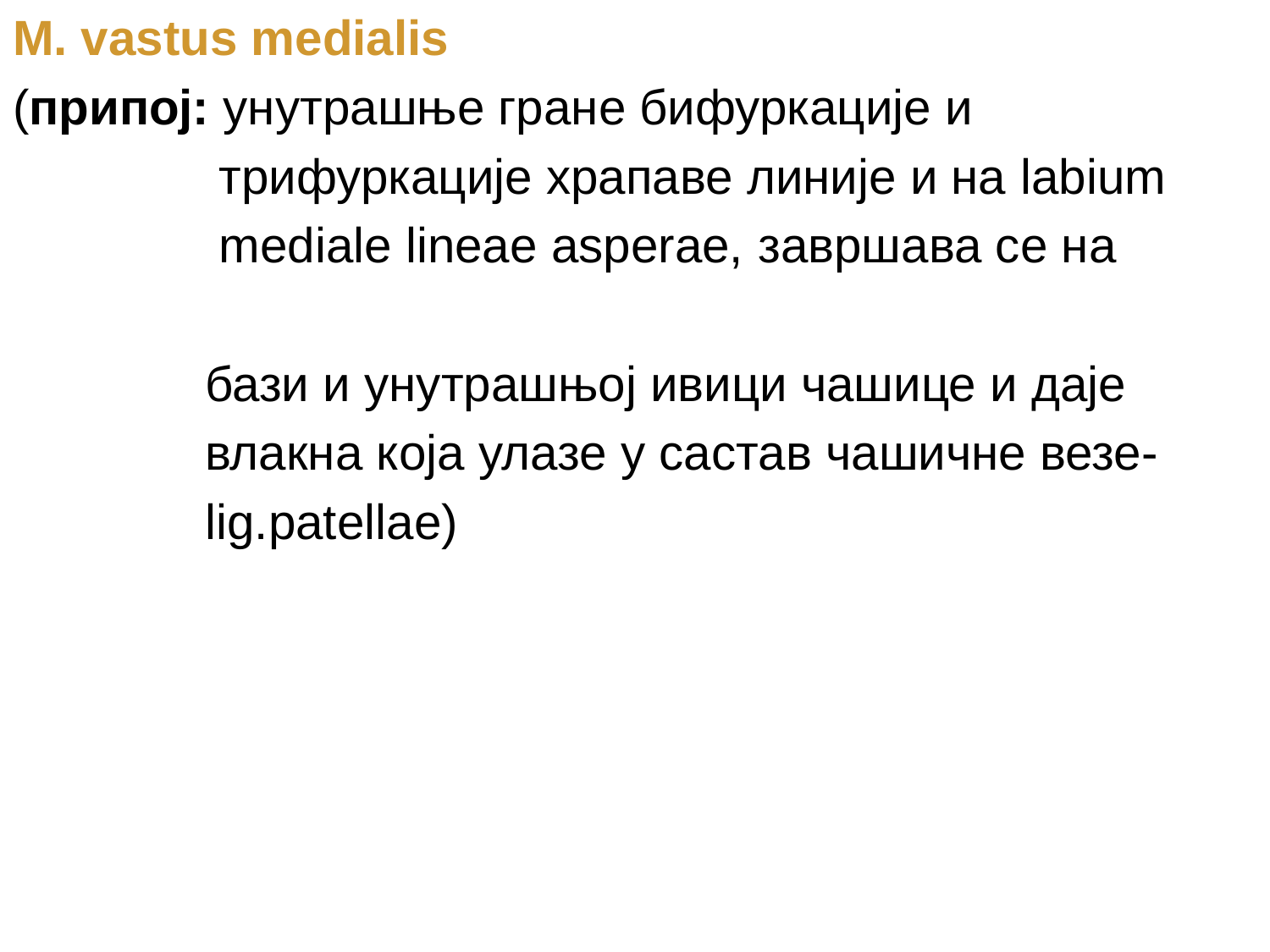

M. vastus medialis
(припој: унутрашње гране бифуркације и
               трифуркације храпаве линије и на labium
               mediale lineae asperae, завршава се на

              бази и унутрашњој ивици чашице и даје
              влакна која улазе у састав чашичне везе-
              lig.patellae)